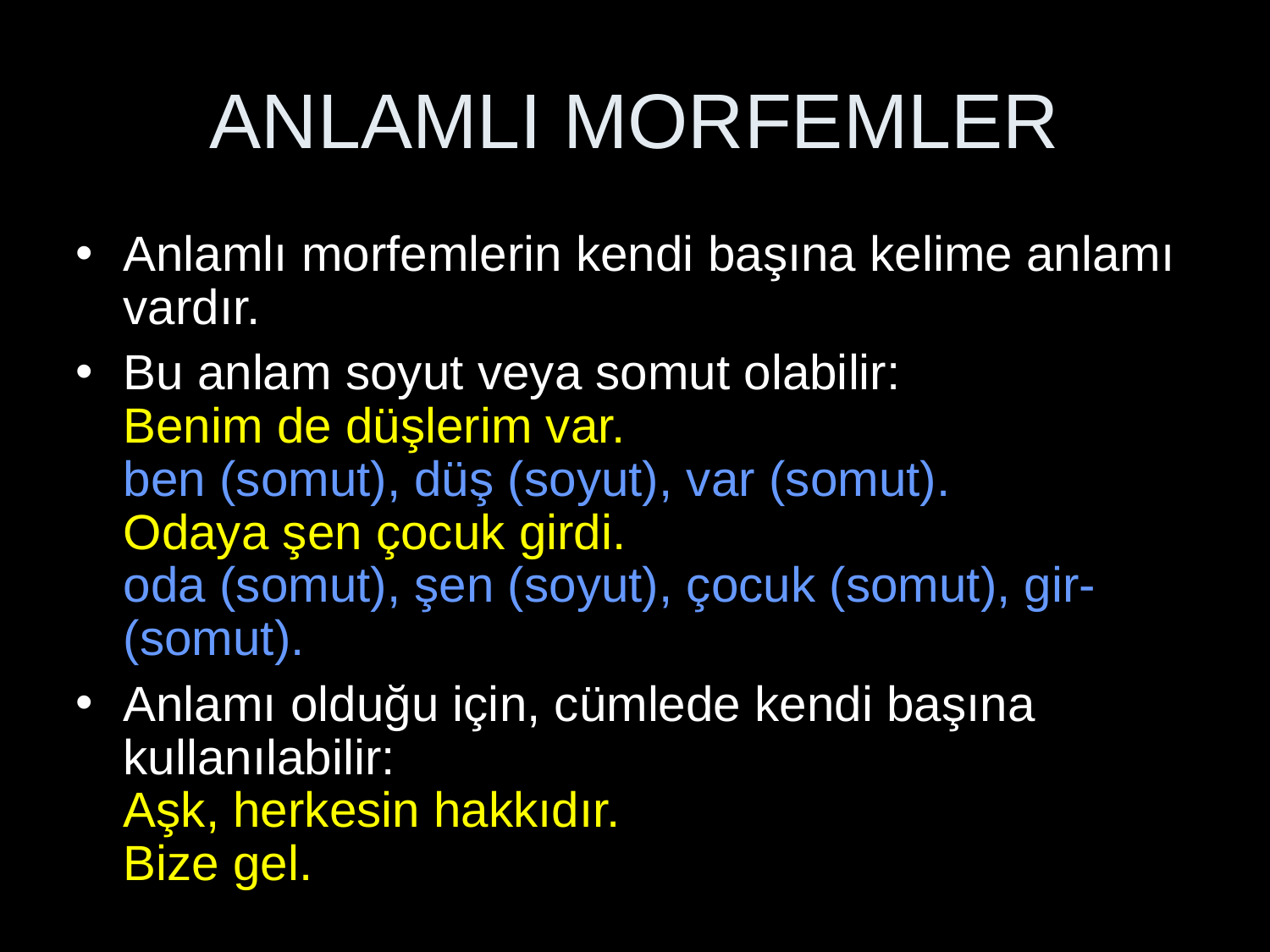

# ANLAMLI MORFEMLER
Anlamlı morfemlerin kendi başına kelime anlamı vardır.
Bu anlam soyut veya somut olabilir:
Benim de düşlerim var.
ben (somut), düş (soyut), var (somut).
Odaya şen çocuk girdi.
oda (somut), şen (soyut), çocuk (somut), gir- (somut).
Anlamı olduğu için, cümlede kendi başına kullanılabilir:
Aşk, herkesin hakkıdır.
Bize gel.